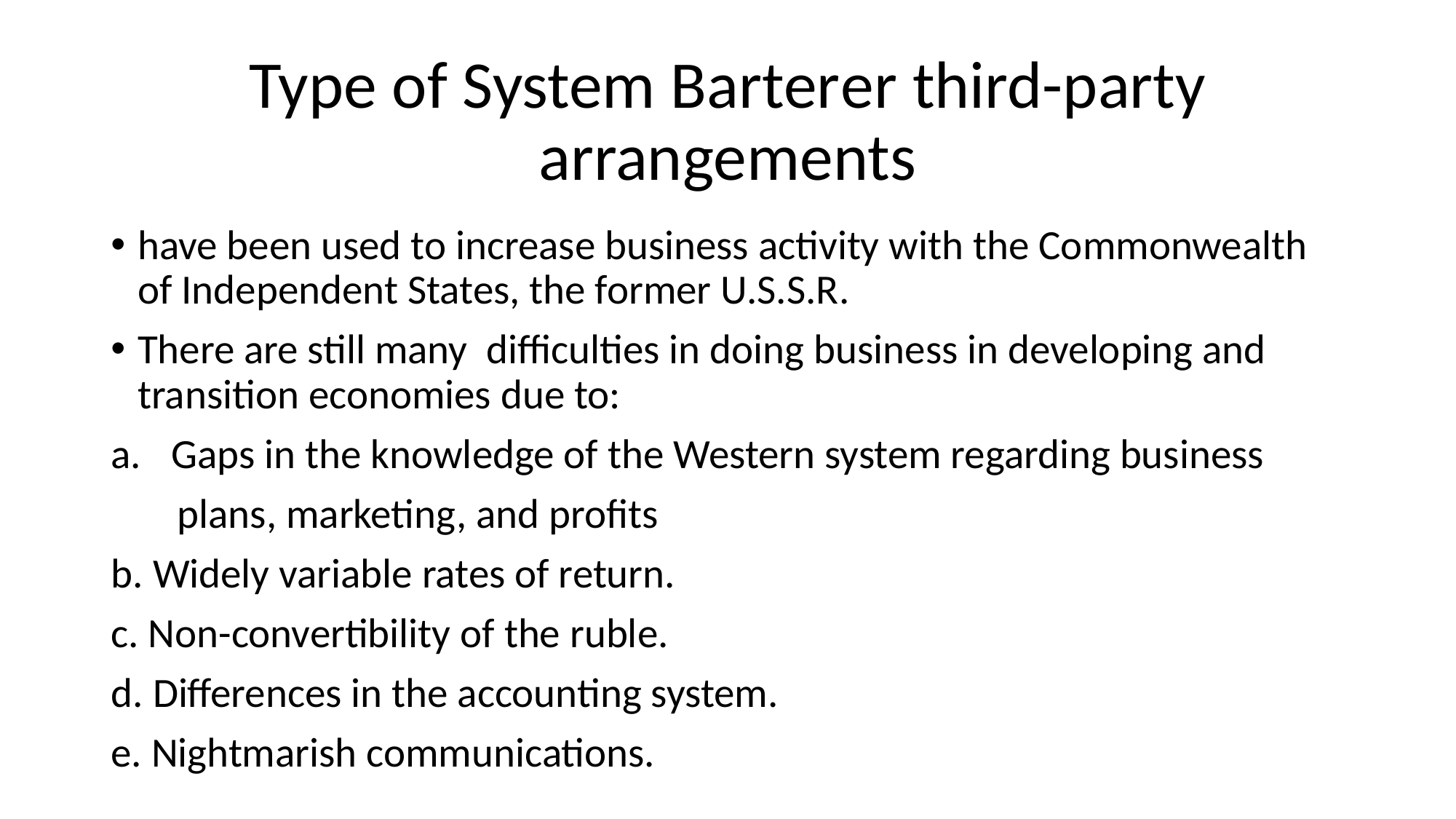

# Type of System Barterer third-party arrangements
have been used to increase business activity with the Commonwealth of Independent States, the former U.S.S.R.
There are still many  difficulties in doing business in developing and transition economies due to:
Gaps in the knowledge of the Western system regarding business
       plans, marketing, and profits
b. Widely variable rates of return.
c. Non-convertibility of the ruble.
d. Differences in the accounting system.
e. Nightmarish communications.